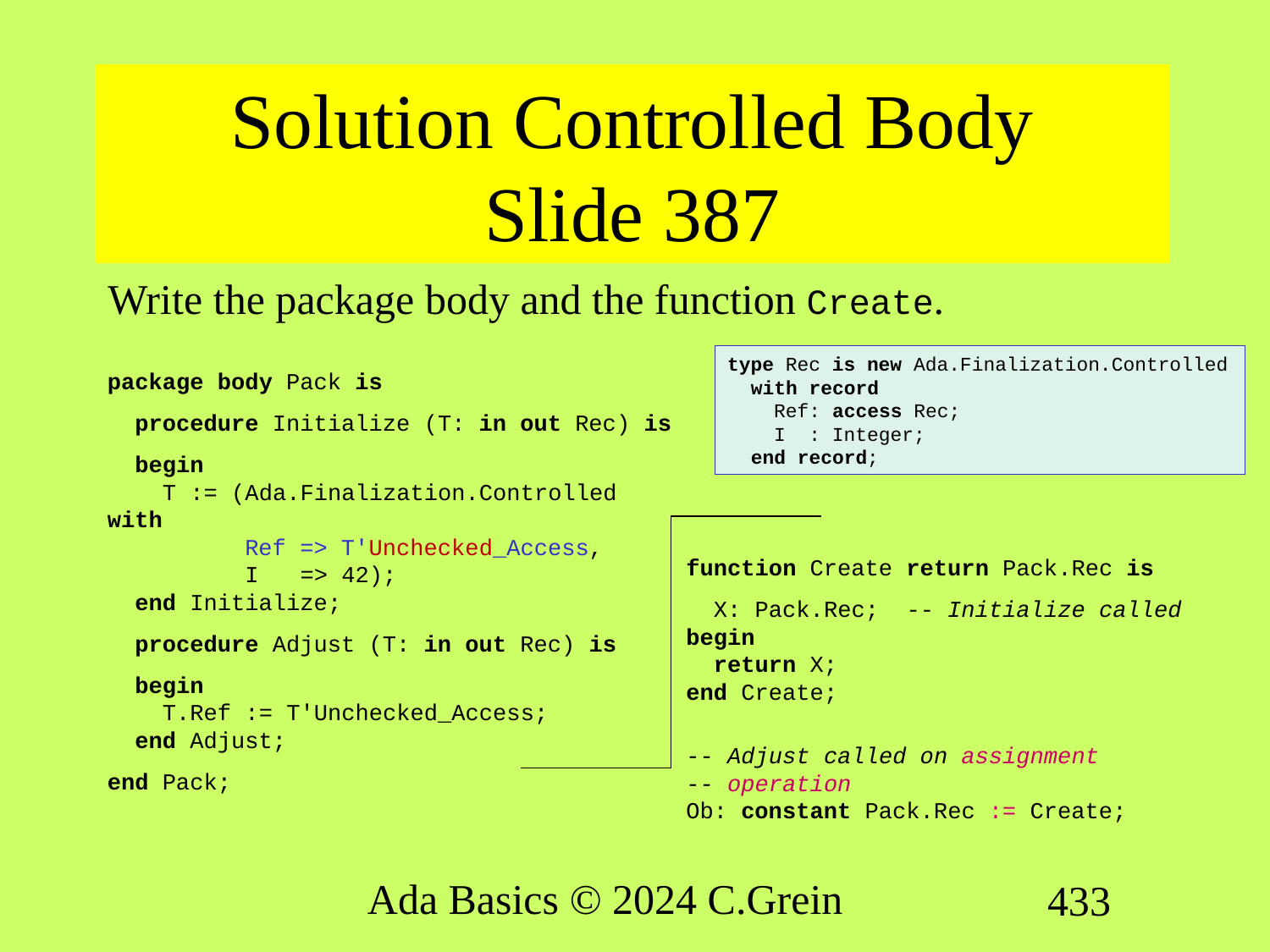

# Solution Controlled Body Slide 387
Write the package body and the function Create.
type Rec is new Ada.Finalization.Controlled
  with record
    Ref: access Rec;
    I  : Integer;
  end record;
package body Pack is
  procedure Initialize (T: in out Rec) is
  begin
    T := (Ada.Finalization.Controlled with
          Ref => T'Unchecked_Access,
          I   => 42);
  end Initialize;
  procedure Adjust (T: in out Rec) is
  begin
    T.Ref := T'Unchecked_Access;
  end Adjust;
end Pack;
function Create return Pack.Rec is
  X: Pack.Rec;  -- Initialize called
begin
  return X;
end Create;

-- Adjust called on assignment
-- operation
Ob: constant Pack.Rec := Create;
Ada Basics © 2024 C.Grein
433